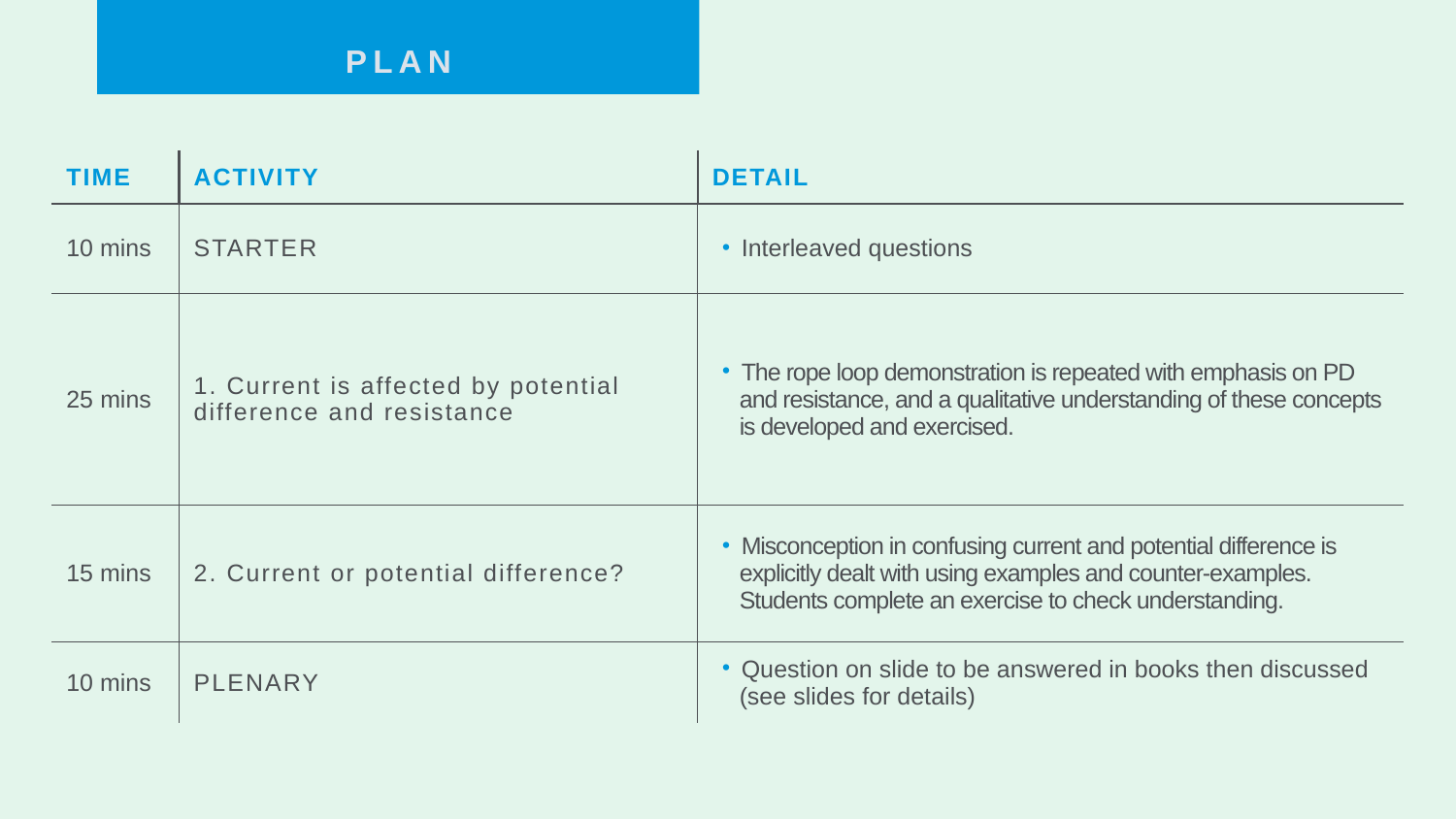

PLAN
| TIME | ACTIVITY | DETAIL |
| --- | --- | --- |
| 10 mins | STARTER | Interleaved questions |
| 25 mins | 1. Current is affected by potential difference and resistance | The rope loop demonstration is repeated with emphasis on PD and resistance, and a qualitative understanding of these concepts is developed and exercised. |
| 15 mins | 2. Current or potential difference? | Misconception in confusing current and potential difference is explicitly dealt with using examples and counter-examples. Students complete an exercise to check understanding. |
| 10 mins | PLENARY | Question on slide to be answered in books then discussed (see slides for details) |